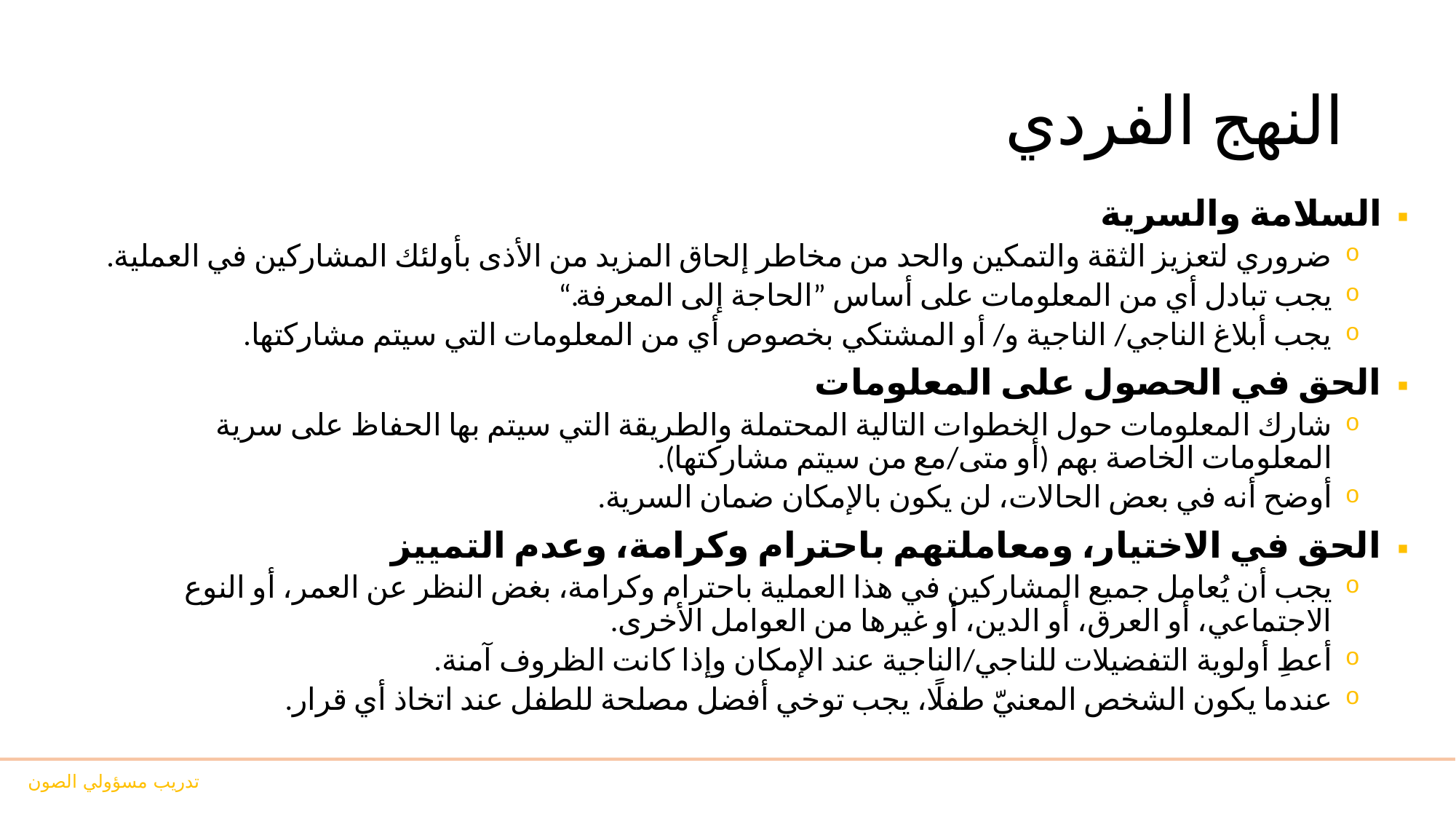

# النهج الفردي
السلامة والسرية
ضروري لتعزيز الثقة والتمكين والحد من مخاطر إلحاق المزيد من الأذى بأولئك المشاركين في العملية.
يجب تبادل أي من المعلومات على أساس ”الحاجة إلى المعرفة.“
يجب أبلاغ الناجي/ الناجية و/ أو المشتكي بخصوص أي من المعلومات التي سيتم مشاركتها.
الحق في الحصول على المعلومات
شارك المعلومات حول الخطوات التالية المحتملة والطريقة التي سيتم بها الحفاظ على سرية المعلومات الخاصة بهم (أو متى/مع من سيتم مشاركتها).
أوضح أنه في بعض الحالات، لن يكون بالإمكان ضمان السرية.
الحق في الاختيار، ومعاملتهم باحترام وكرامة، وعدم التمييز
يجب أن يُعامل جميع المشاركين في هذا العملية باحترام وكرامة، بغض النظر عن العمر، أو النوع الاجتماعي، أو العرق، أو الدين، أو غيرها من العوامل الأخرى.
أعطِ أولوية التفضيلات للناجي/الناجية عند الإمكان وإذا كانت الظروف آمنة.
عندما يكون الشخص المعنيّ طفلًا، يجب توخي أفضل مصلحة للطفل عند اتخاذ أي قرار.

تدريب مسؤولي الصون